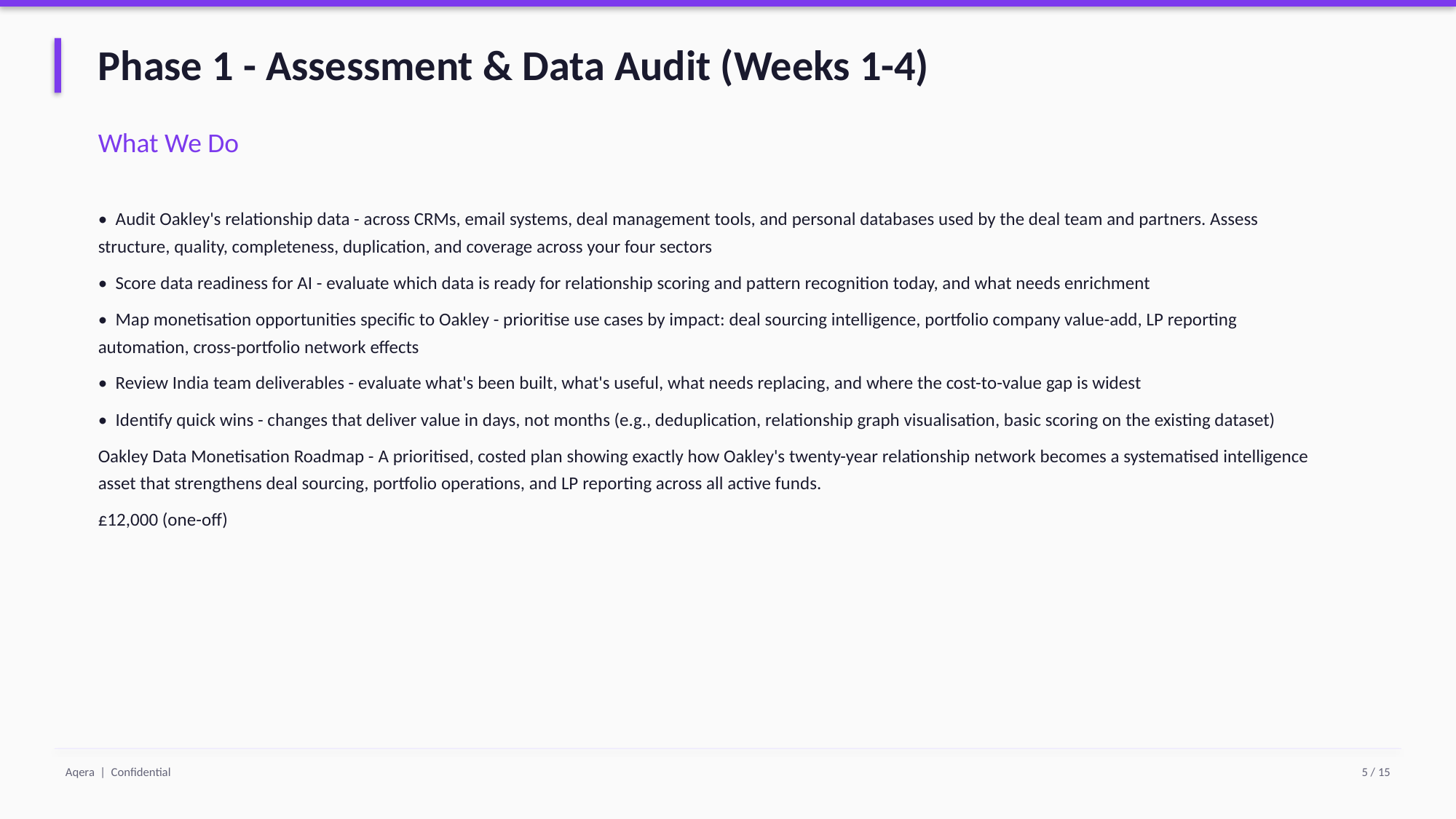

Phase 1 - Assessment & Data Audit (Weeks 1-4)

What We Do
•  Audit Oakley's relationship data - across CRMs, email systems, deal management tools, and personal databases used by the deal team and partners. Assess structure, quality, completeness, duplication, and coverage across your four sectors
•  Score data readiness for AI - evaluate which data is ready for relationship scoring and pattern recognition today, and what needs enrichment
•  Map monetisation opportunities specific to Oakley - prioritise use cases by impact: deal sourcing intelligence, portfolio company value-add, LP reporting automation, cross-portfolio network effects
•  Review India team deliverables - evaluate what's been built, what's useful, what needs replacing, and where the cost-to-value gap is widest
•  Identify quick wins - changes that deliver value in days, not months (e.g., deduplication, relationship graph visualisation, basic scoring on the existing dataset)
Oakley Data Monetisation Roadmap - A prioritised, costed plan showing exactly how Oakley's twenty-year relationship network becomes a systematised intelligence asset that strengthens deal sourcing, portfolio operations, and LP reporting across all active funds.
£12,000 (one-off)

Aqera  |  Confidential
5 / 15